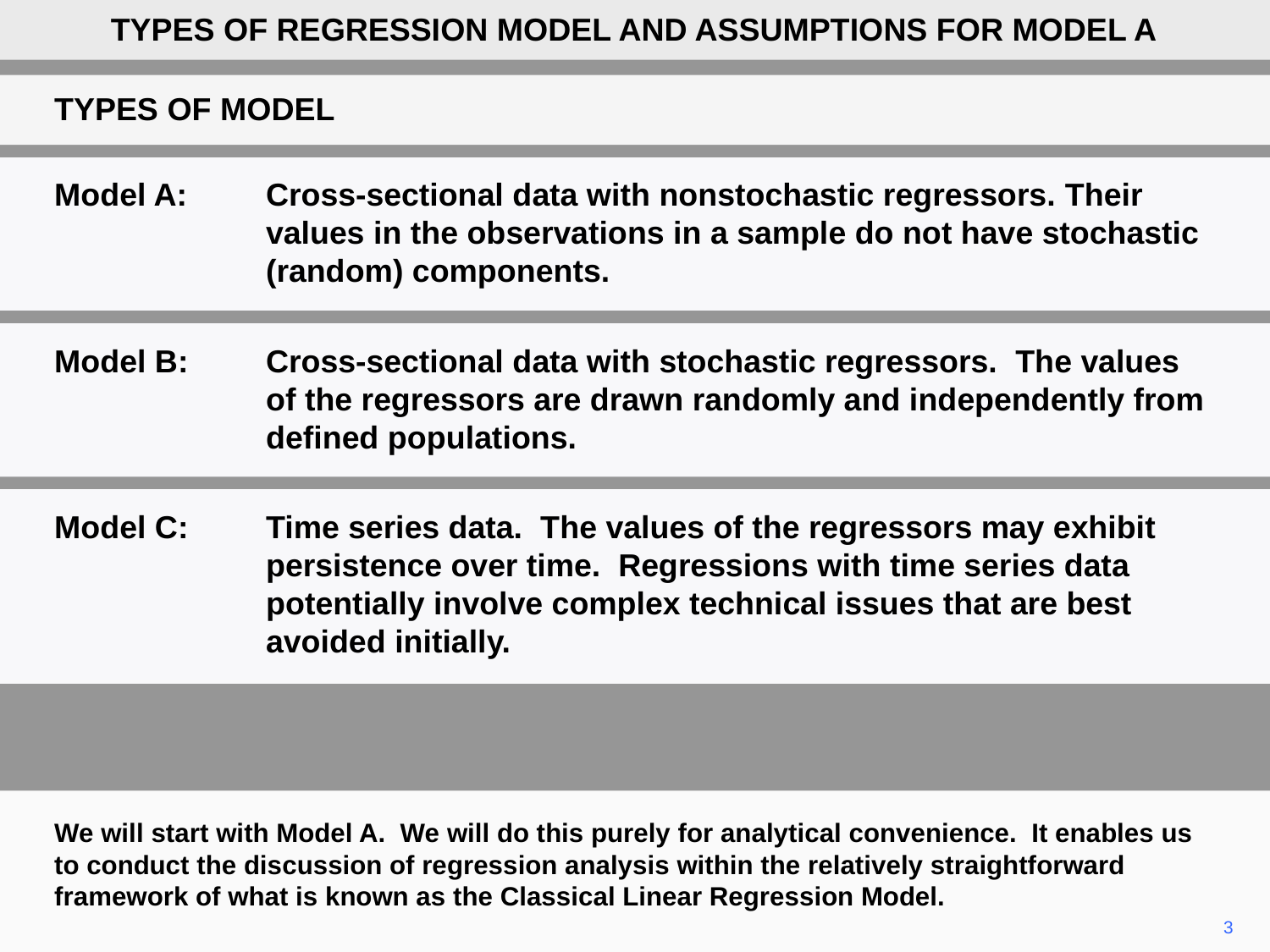

TYPES OF REGRESSION MODEL AND ASSUMPTIONS FOR MODEL A

TYPES OF MODEL

Model A:	Cross-sectional data with nonstochastic regressors. Their values in the observations in a sample do not have stochastic (random) components.

Model B:	Cross-sectional data with stochastic regressors.  The values of the regressors are drawn randomly and independently from defined populations.

Model C:	Time series data.  The values of the regressors may exhibit persistence over time.  Regressions with time series data potentially involve complex technical issues that are best avoided initially.

We will start with Model A.  We will do this purely for analytical convenience.  It enables us to conduct the discussion of regression analysis within the relatively straightforward framework of what is known as the Classical Linear Regression Model.
	3